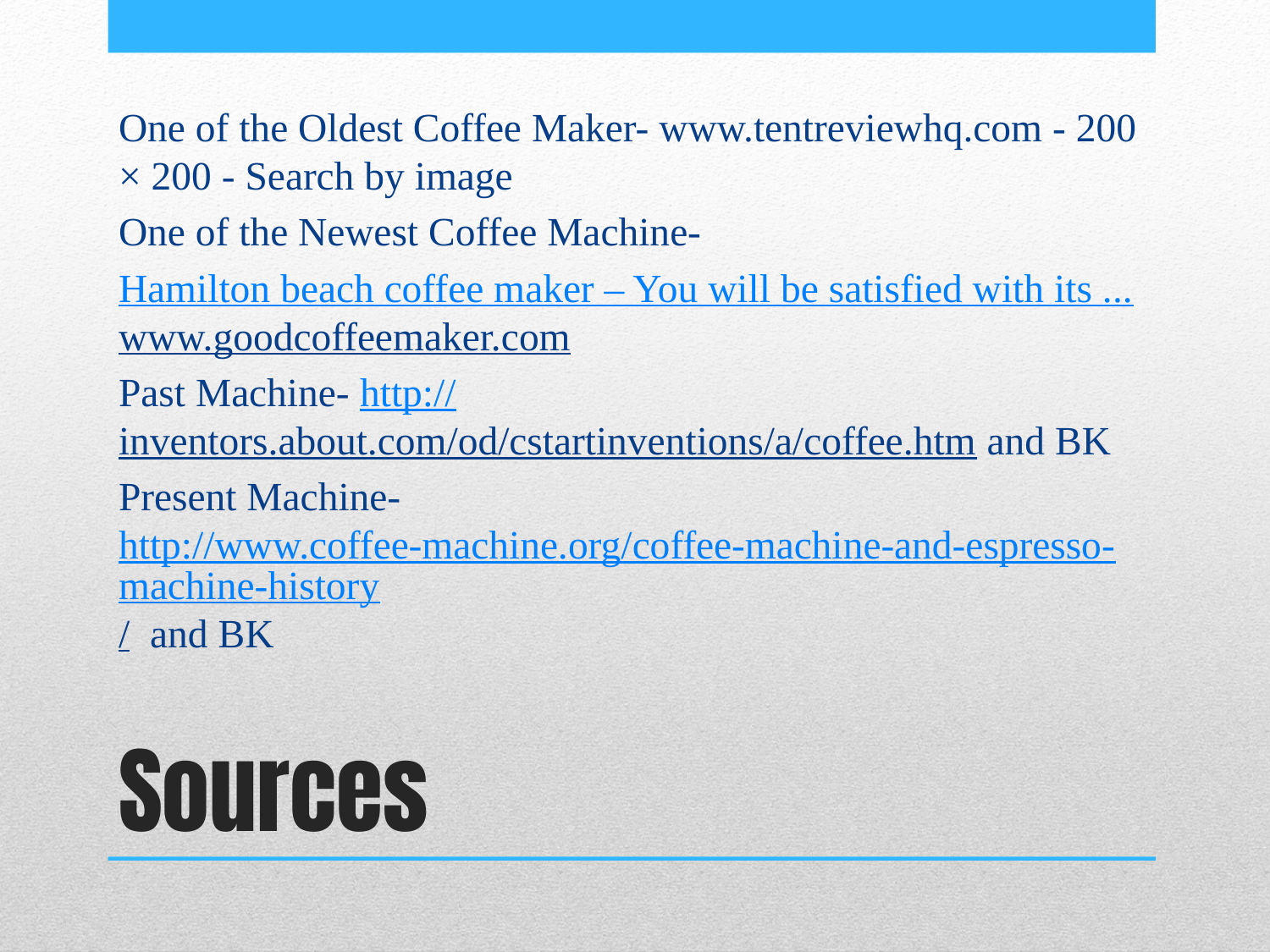

One of the Oldest Coffee Maker- www.tentreviewhq.com - 200 × 200 - Search by image
One of the Newest Coffee Machine-
Hamilton beach coffee maker – You will be satisfied with its ...www.goodcoffeemaker.com
Past Machine- http://inventors.about.com/od/cstartinventions/a/coffee.htm and BK
Present Machine- http://www.coffee-machine.org/coffee-machine-and-espresso-machine-history/  and BK

# Sources